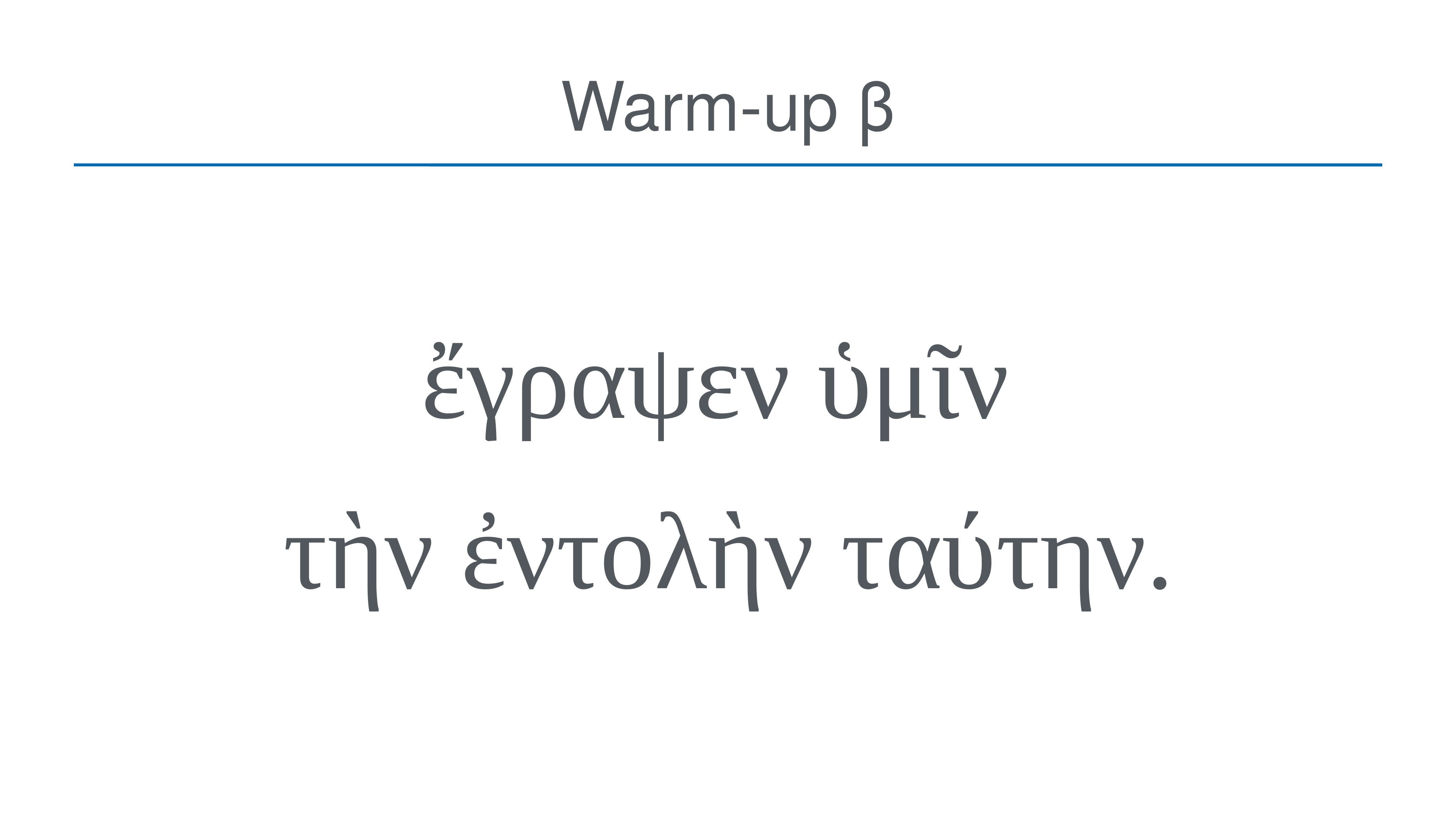

# Warm-up β
ἔγραψεν ὑμῖν
τὴν ἐντολὴν ταύτην.